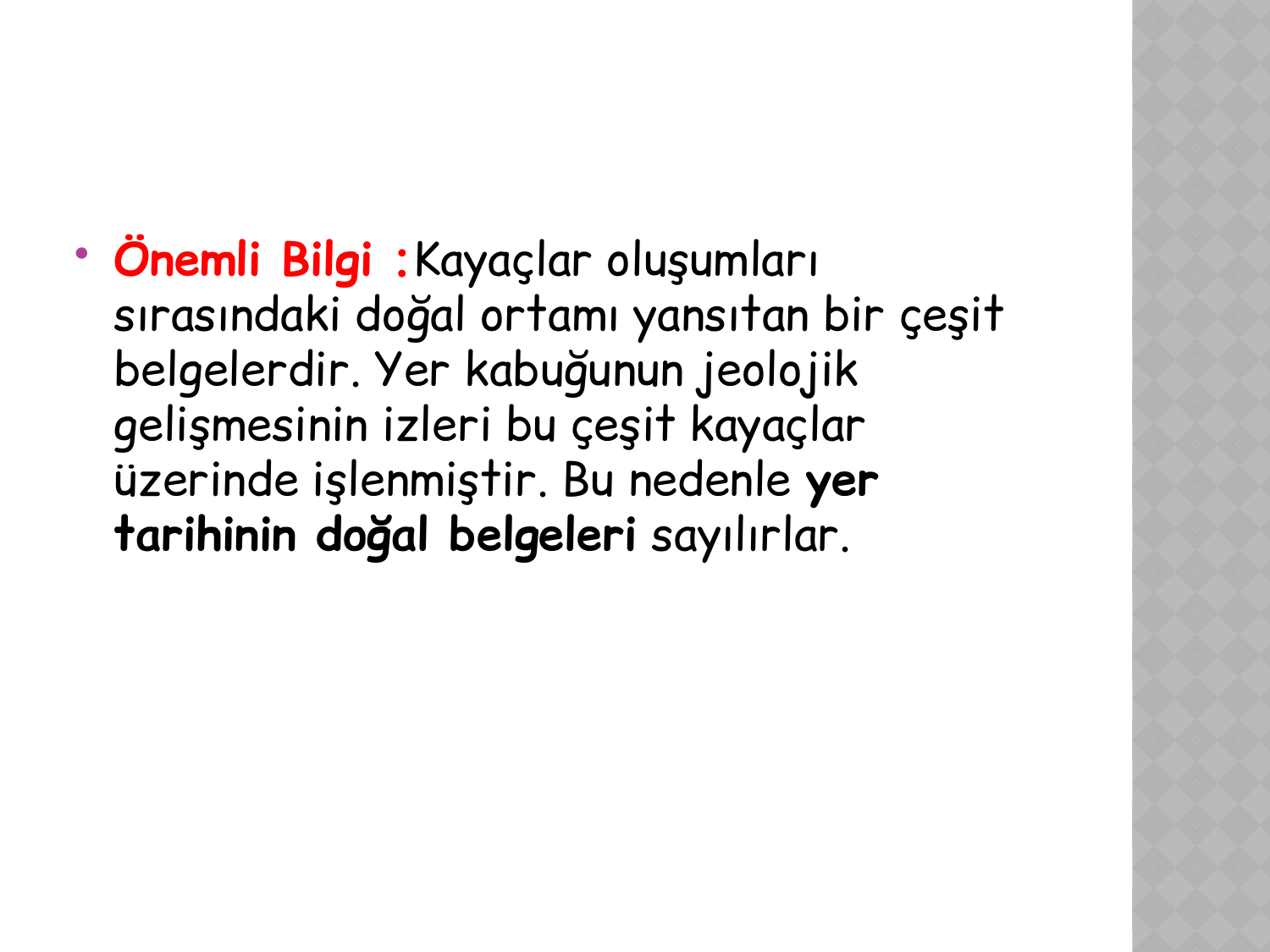

#
Önemli Bilgi :Kayaçlar oluşumları sırasındaki doğal ortamı yansıtan bir çeşit belgelerdir. Yer kabuğunun jeolojik gelişmesinin izleri bu çeşit kayaçlar üzerinde işlenmiştir. Bu nedenle yer tarihinin doğal belgeleri sayılırlar.